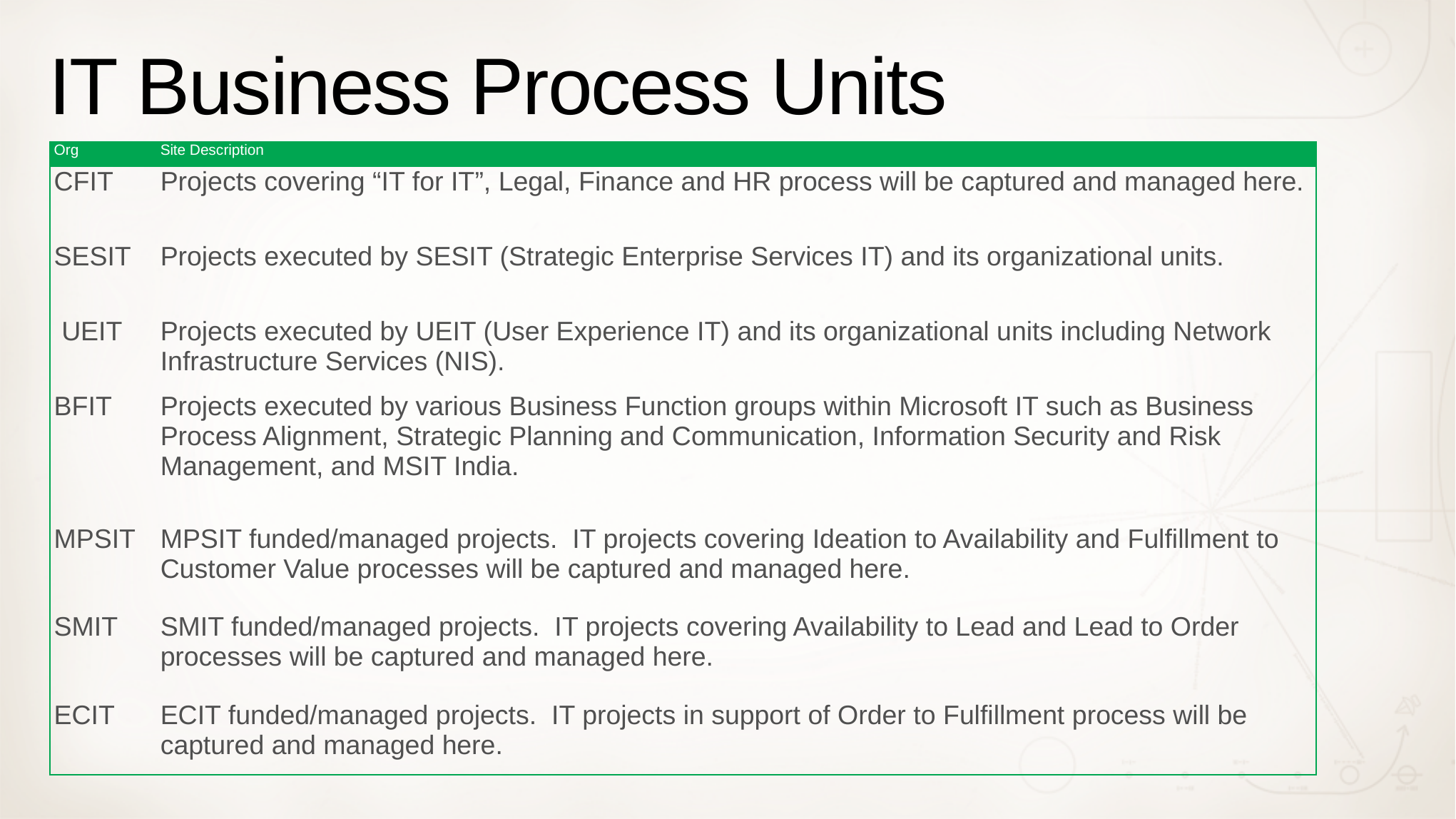

# IT Business Process Units
| Org | Site Description |
| --- | --- |
| CFIT | Projects covering “IT for IT”, Legal, Finance and HR process will be captured and managed here. |
| SESIT | Projects executed by SESIT (Strategic Enterprise Services IT) and its organizational units. |
| UEIT | Projects executed by UEIT (User Experience IT) and its organizational units including Network Infrastructure Services (NIS). |
| BFIT | Projects executed by various Business Function groups within Microsoft IT such as Business Process Alignment, Strategic Planning and Communication, Information Security and Risk Management, and MSIT India. |
| MPSIT | MPSIT funded/managed projects.  IT projects covering Ideation to Availability and Fulfillment to Customer Value processes will be captured and managed here. |
| SMIT | SMIT funded/managed projects.  IT projects covering Availability to Lead and Lead to Order processes will be captured and managed here. |
| ECIT | ECIT funded/managed projects.  IT projects in support of Order to Fulfillment process will be captured and managed here. |